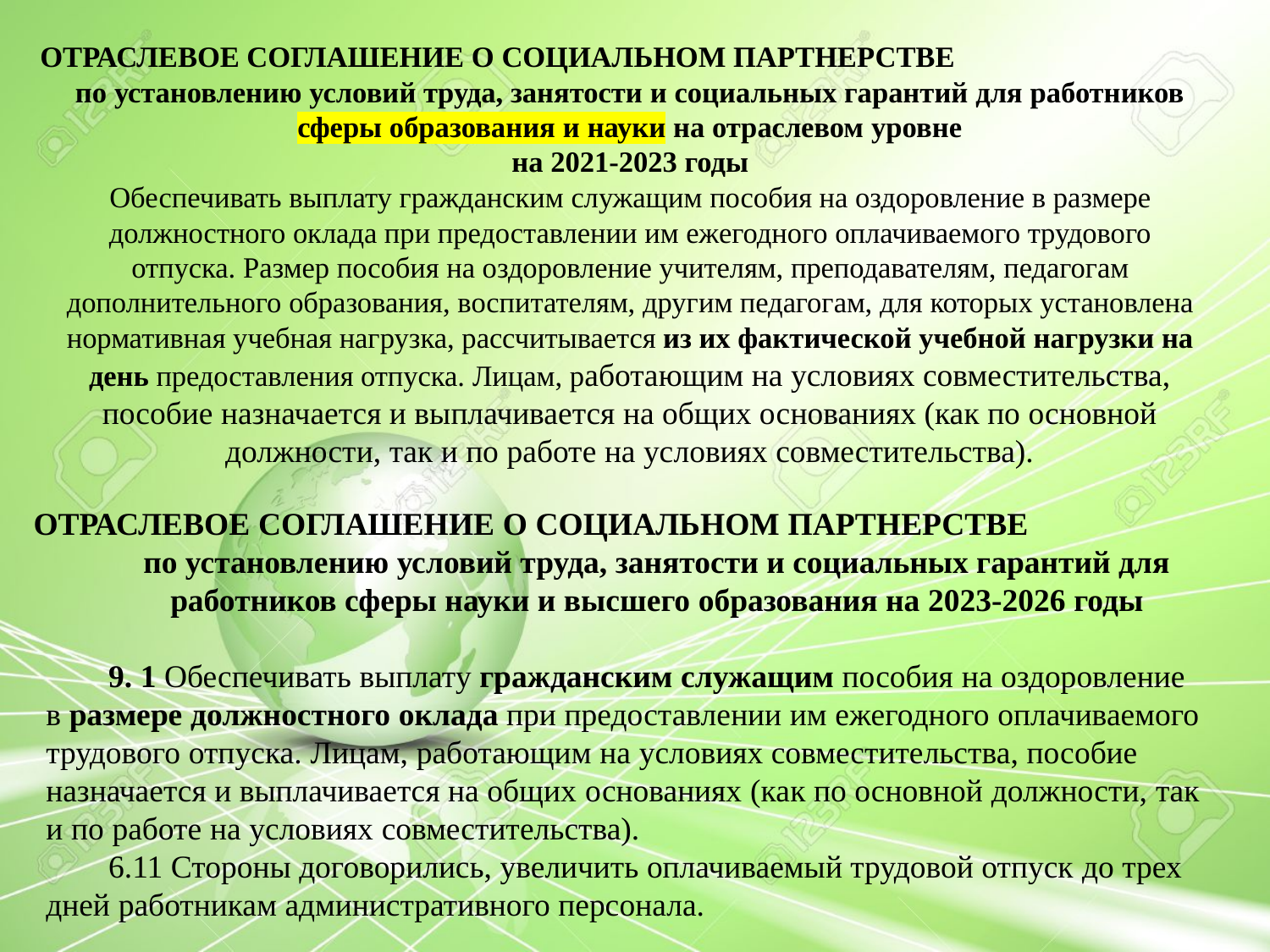

ОТРАСЛЕВОЕ СОГЛАШЕНИЕ О СОЦИАЛЬНОМ ПАРТНЕРСТВЕ
по установлению условий труда, занятости и социальных гарантий для работников сферы образования и науки на отраслевом уровне
на 2021-2023 годы
Обеспечивать выплату гражданским служащим пособия на оздоровление в размере должностного оклада при предоставлении им ежегодного оплачиваемого трудового отпуска. Размер пособия на оздоровление учителям, преподавателям, педагогам дополнительного образования, воспитателям, другим педагогам, для которых установлена нормативная учебная нагрузка, рассчитывается из их фактической учебной нагрузки на день предоставления отпуска. Лицам, работающим на условиях совместительства, пособие назначается и выплачивается на общих основаниях (как по основной должности, так и по работе на условиях совместительства).

ОТРАСЛЕВОЕ СОГЛАШЕНИЕ О СОЦИАЛЬНОМ ПАРТНЕРСТВЕ
по установлению условий труда, занятости и социальных гарантий для работников сферы науки и высшего образования на 2023-2026 годы

9. 1 Обеспечивать выплату гражданским служащим пособия на оздоровление в размере должностного оклада при предоставлении им ежегодного оплачиваемого трудового отпуска. Лицам, работающим на условиях совместительства, пособие назначается и выплачивается на общих основаниях (как по основной должности, так и по работе на условиях совместительства).
6.11 Стороны договорились, увеличить оплачиваемый трудовой отпуск до трех дней работникам административного персонала.